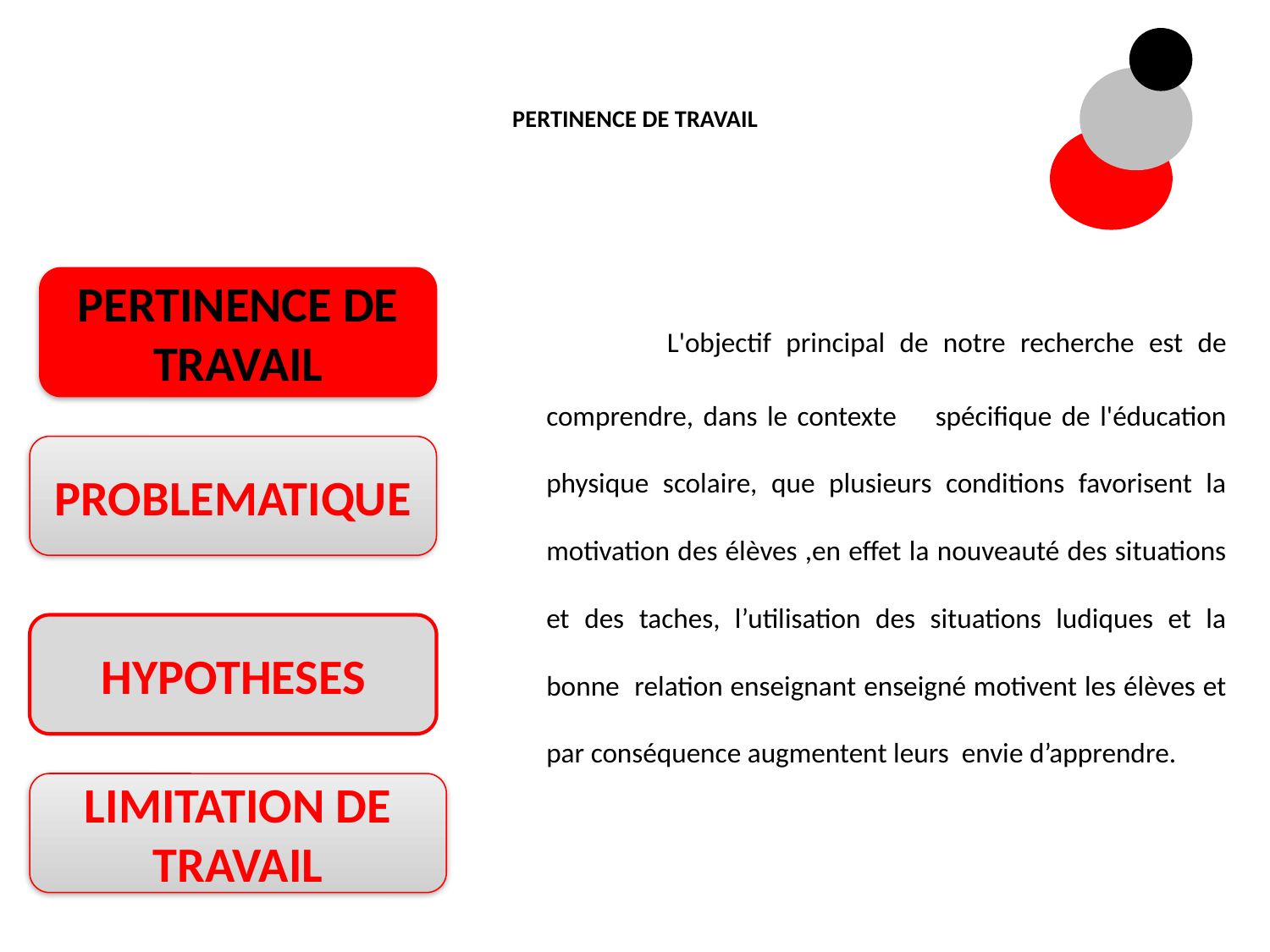

# PERTINENCE DE TRAVAIL

        L'objectif principal de notre recherche est de comprendre, dans le contexte    spécifique de l'éducation physique scolaire, que plusieurs conditions favorisent la motivation des élèves ,en effet la nouveauté des situations et des taches, l’utilisation des situations ludiques et la bonne  relation enseignant enseigné motivent les élèves et par conséquence augmentent leurs  envie d’apprendre.

PERTINENCE DE TRAVAIL
PROBLEMATIQUE
HYPOTHESES
LIMITATION DE TRAVAIL